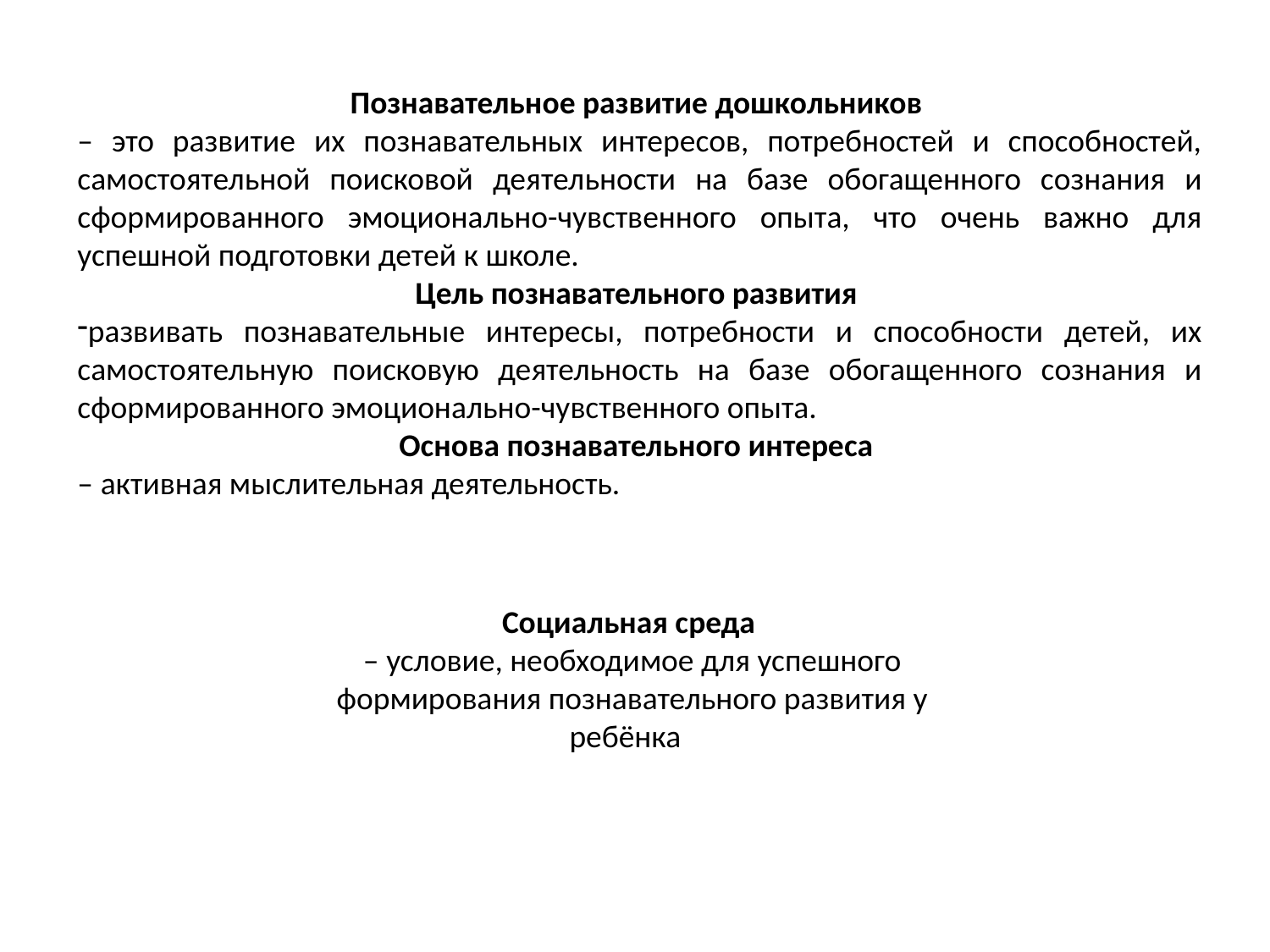

Познавательное развитие дошкольников
– это развитие их познавательных интересов, потребностей и способностей, самостоятельной поисковой деятельности на базе обогащенного сознания и сформированного эмоционально-чувственного опыта, что очень важно для успешной подготовки детей к школе.
Цель познавательного развития
развивать познавательные интересы, потребности и способности детей, их самостоятельную поисковую деятельность на базе обогащенного сознания и сформированного эмоционально-чувственного опыта.
Основа познавательного интереса
– активная мыслительная деятельность.

Социальная среда
– условие, необходимое для успешного формирования познавательного развития у ребёнка